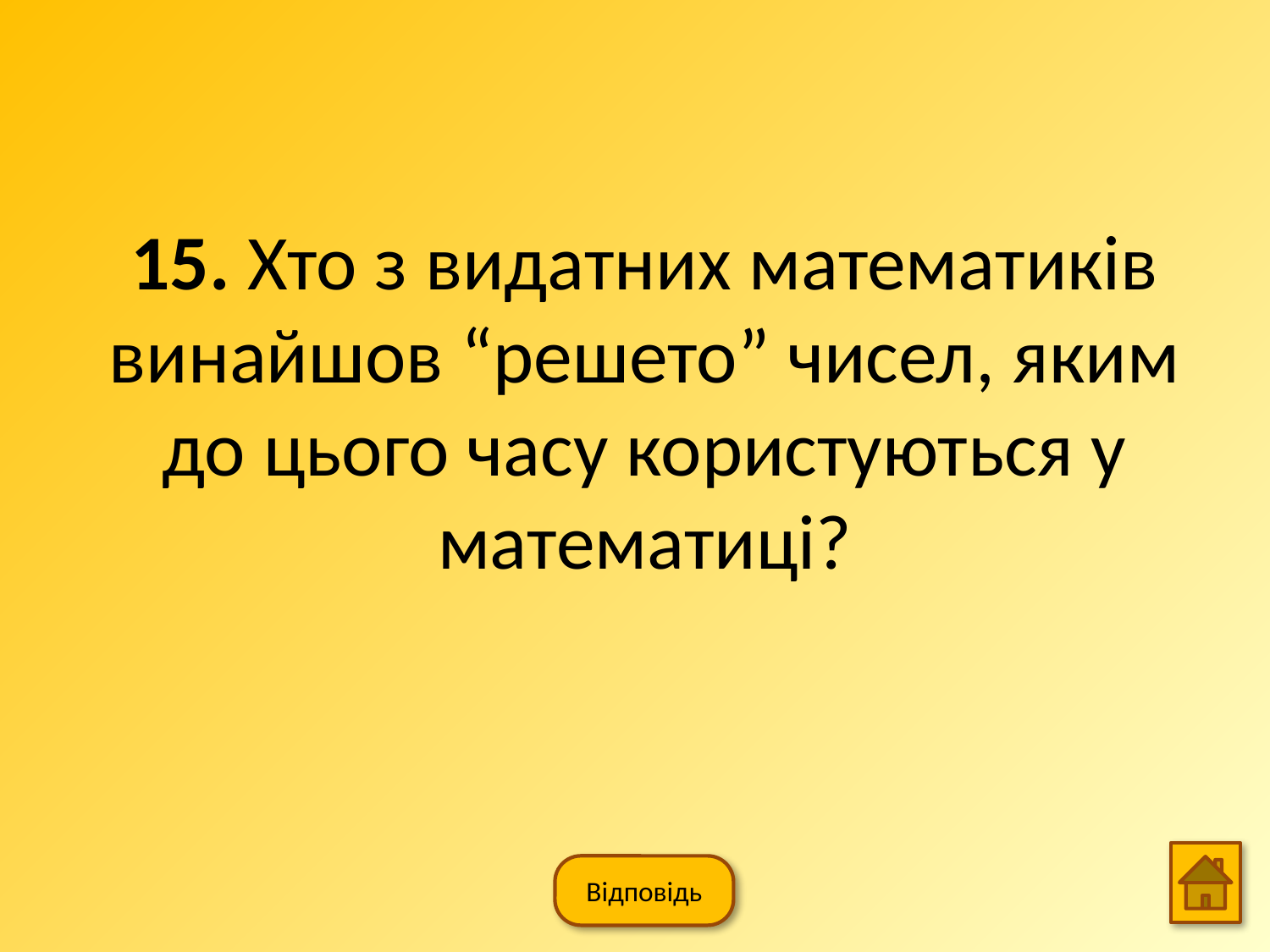

15. Хто з видатних математиків винайшов “решето” чисел, яким до цього часу користуються у математиці?

Відповідь